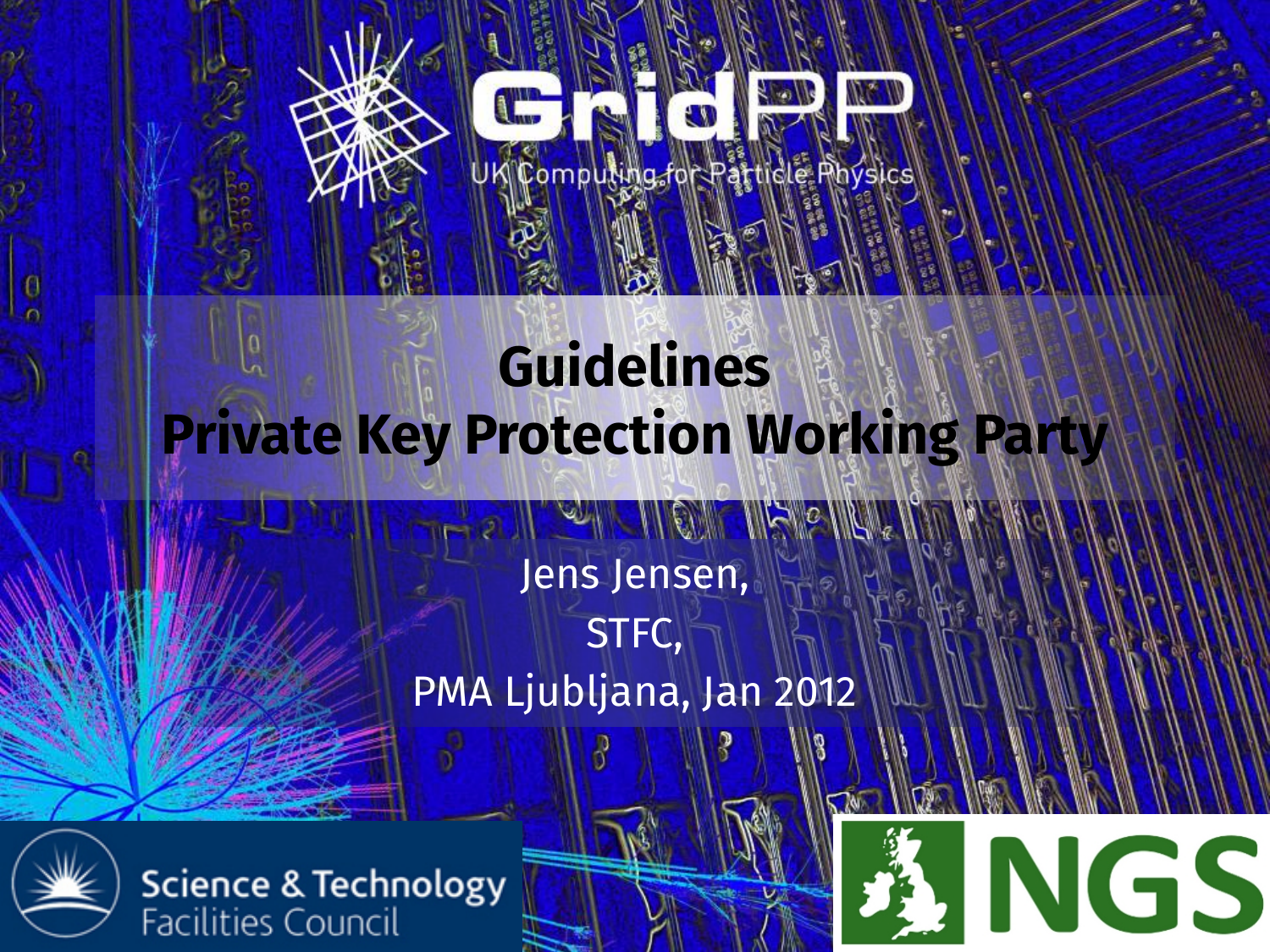

# Guidelines Private Key Protection Working Party
Jens Jensen,
STFC,
PMA Ljubljana, Jan 2012